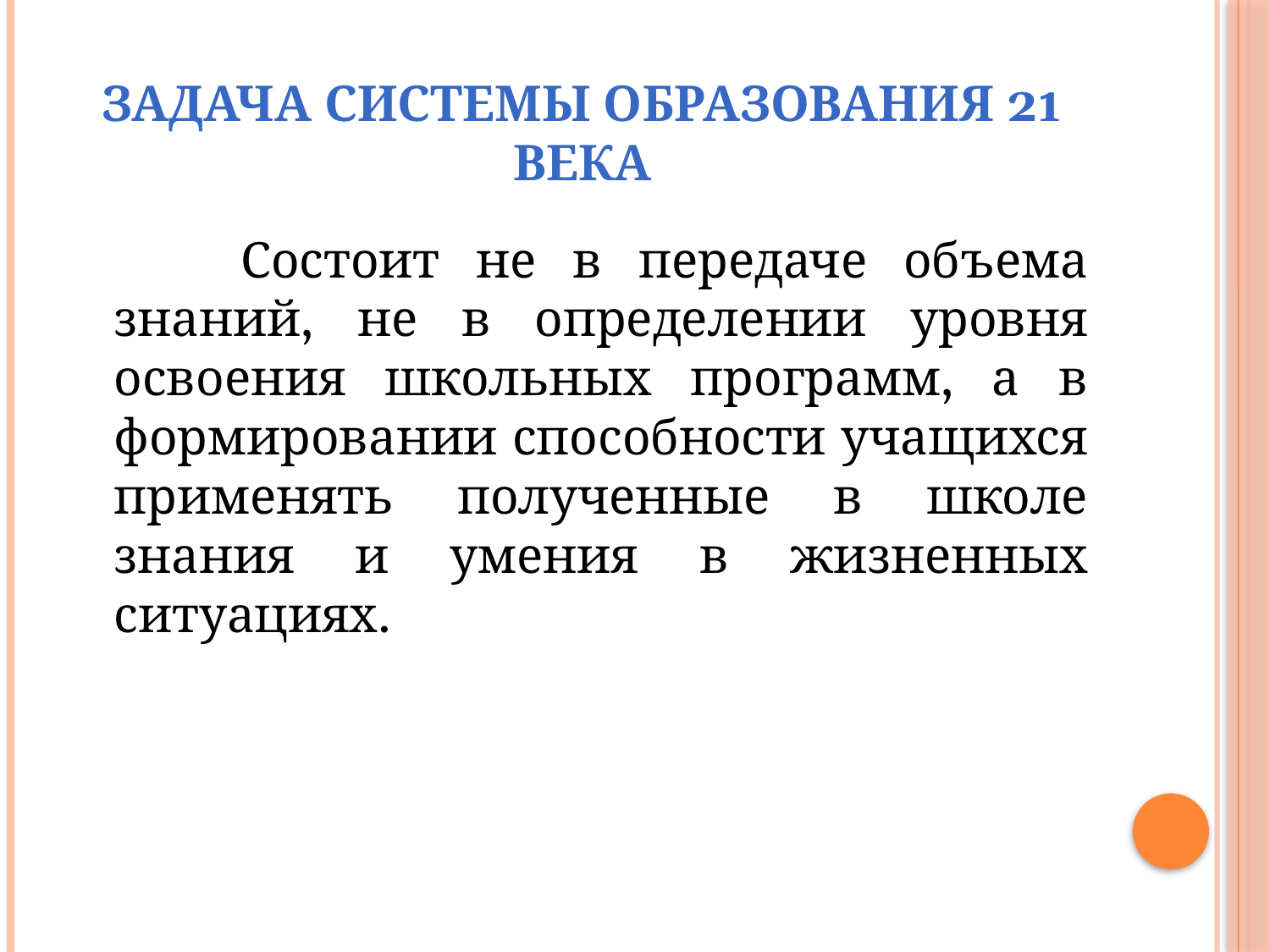

# Задача системы образования 21 века
		Состоит не в передаче объема знаний, не в определении уровня освоения школьных программ, а в формировании способности учащихся применять полученные в школе знания и умения в жизненных ситуациях.